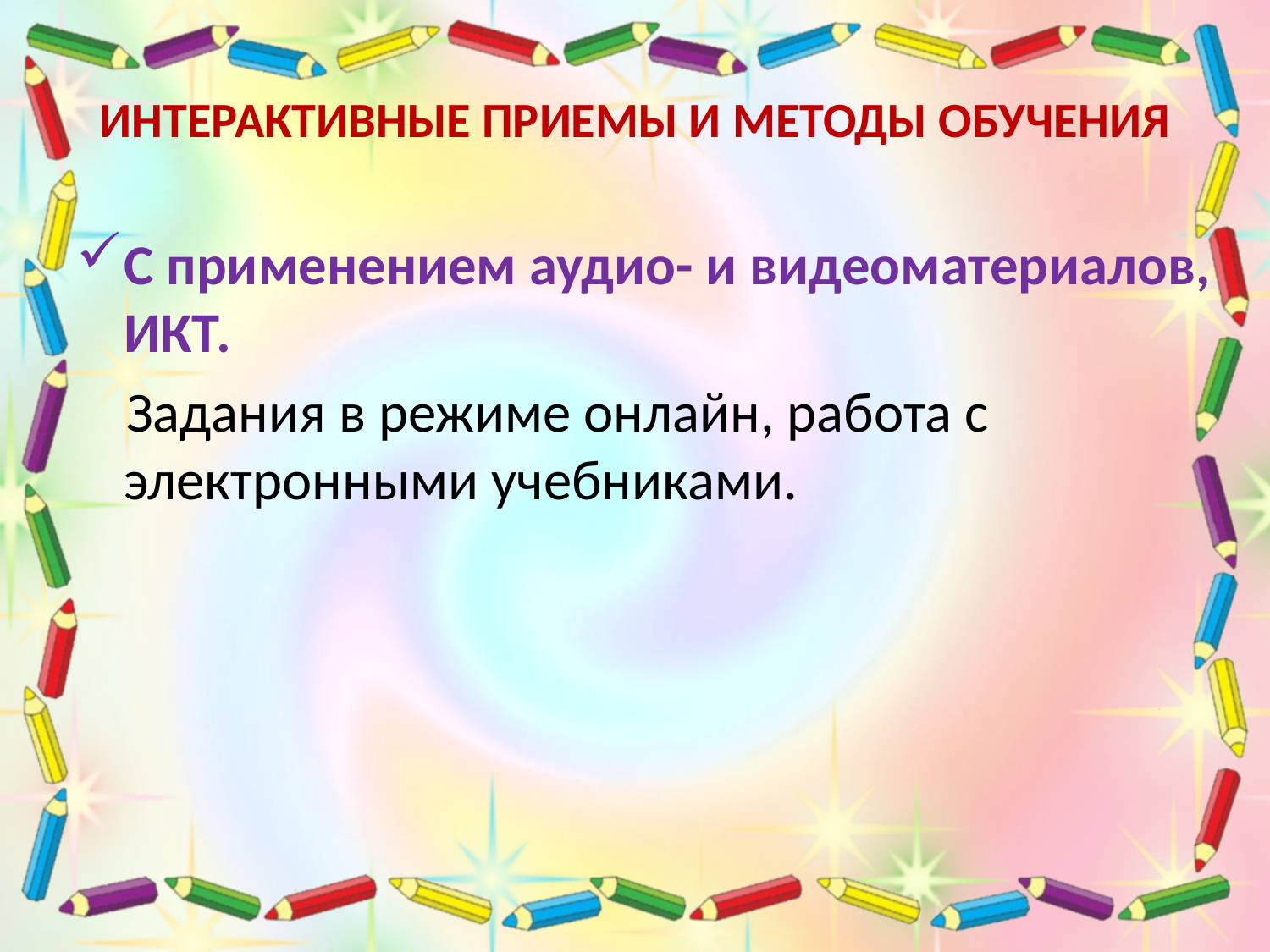

# Интерактивные приемы и методы обучения
С применением аудио- и видеоматериалов, ИКТ.
Задания в режиме онлайн, работа с электронными учебниками.